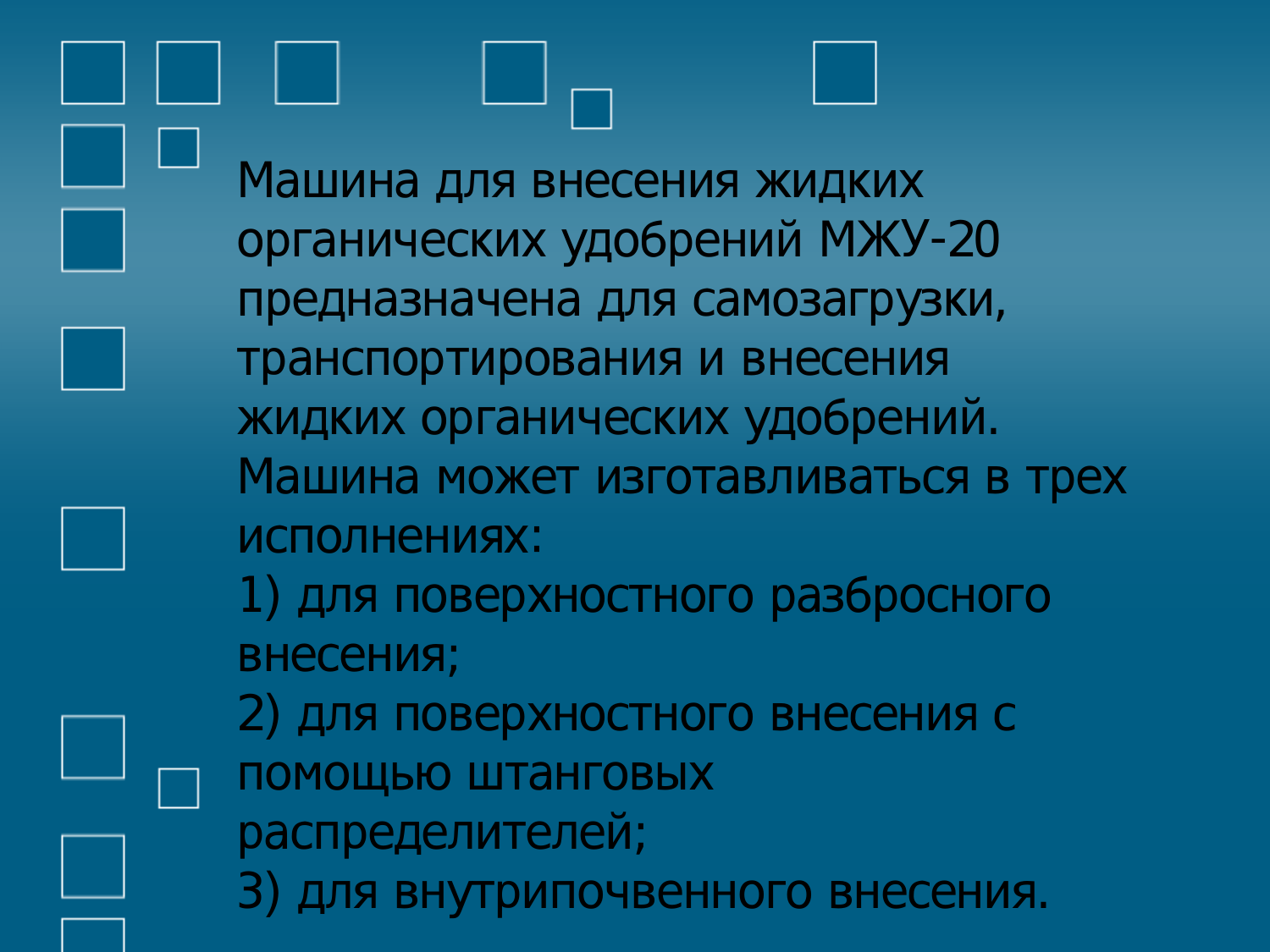

# Машина для внесения жидких органических удобрений МЖУ-20 предназначена для самозагрузки, транспортирования и внесения жидких органических удобрений. Машина может изготавливаться в трех исполнениях: 1) для поверхностного разбросного внесения; 2) для поверхностного внесения с помощью штанговых распределителей; 3) для внутрипочвенного внесения.